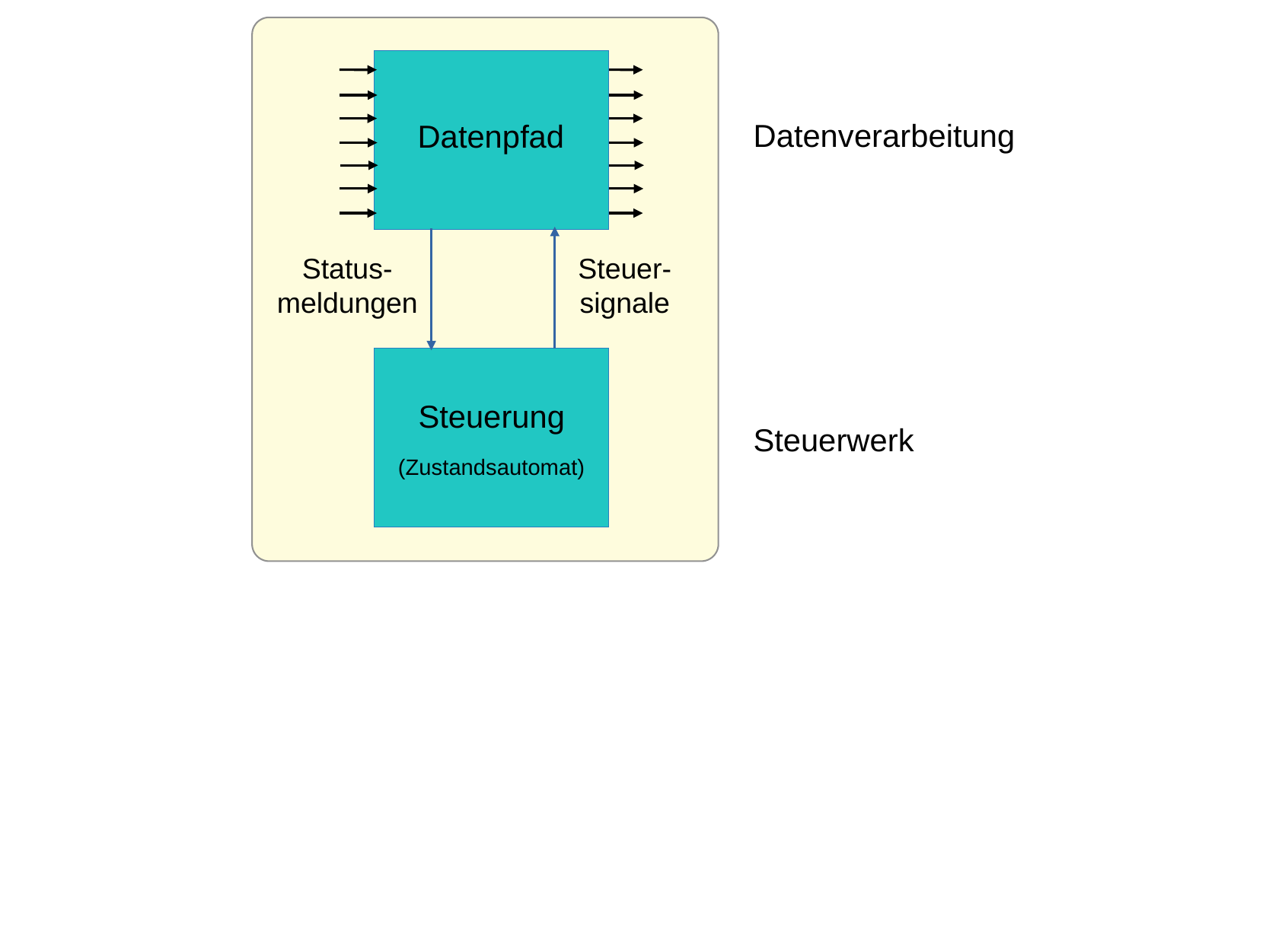

Datenverarbeitung
Datenpfad

Status-meldungen
Steuer-signale

Steuerung

(Zustandsautomat)
Steuerwerk